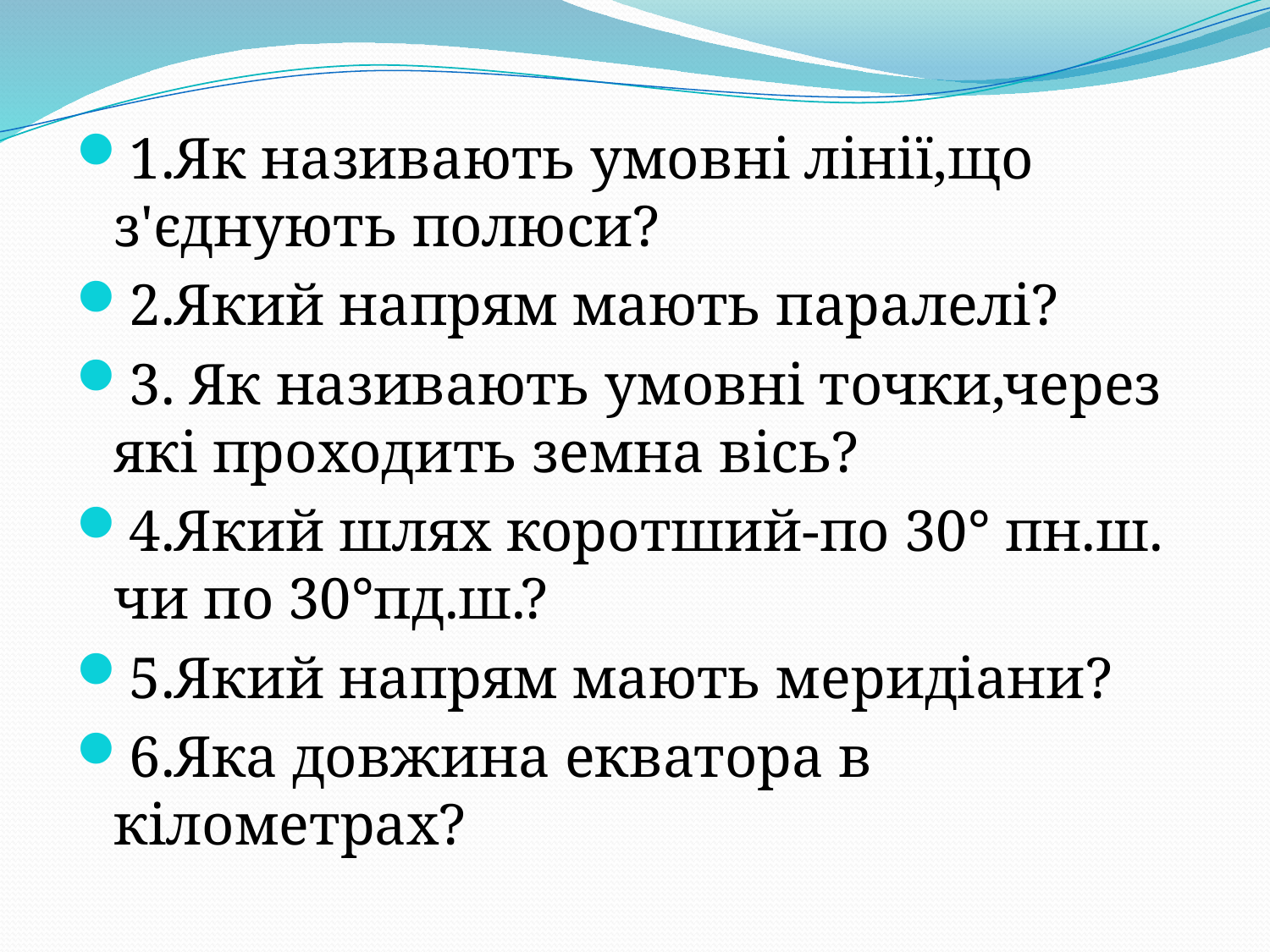

#
1.Як називають умовні лінії,що з'єднують полюси?
2.Який напрям мають паралелі?
3. Як називають умовні точки,через які проходить земна вісь?
4.Який шлях коротший-по 30° пн.ш. чи по 30°пд.ш.?
5.Який напрям мають меридіани?
6.Яка довжина екватора в кілометрах?